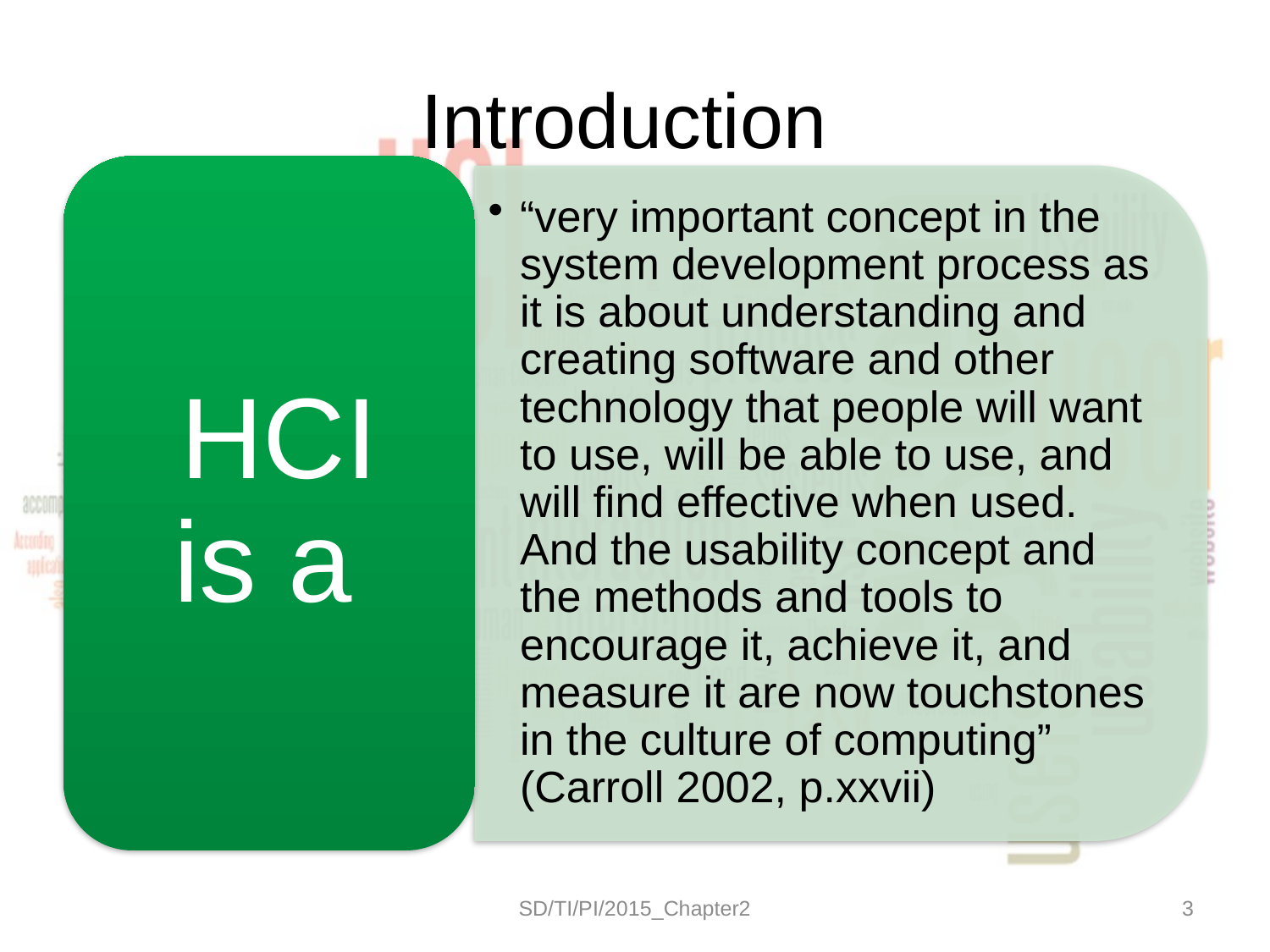

# Introduction
“very important concept in the system development process as it is about understanding and creating software and other technology that people will want to use, will be able to use, and will find effective when used. And the usability concept and the methods and tools to encourage it, achieve it, and measure it are now touchstones in the culture of computing” (Carroll 2002, p.xxvii)
HCI is a
SD/TI/PI/2015_Chapter2
3